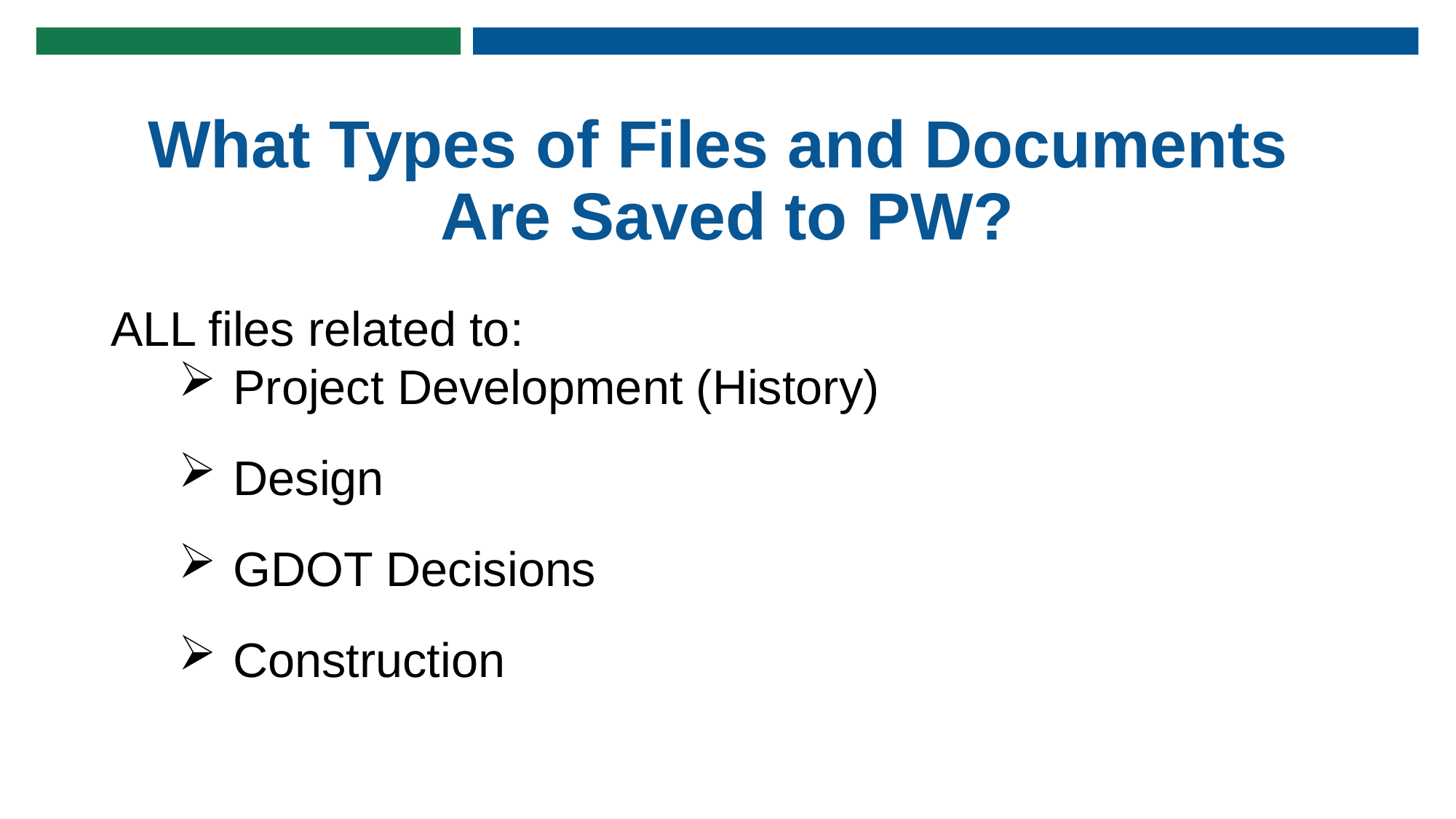

# What Types of Files and Documents Are Saved to PW?
ALL files related to:
Project Development (History)

Design

GDOT Decisions

Construction